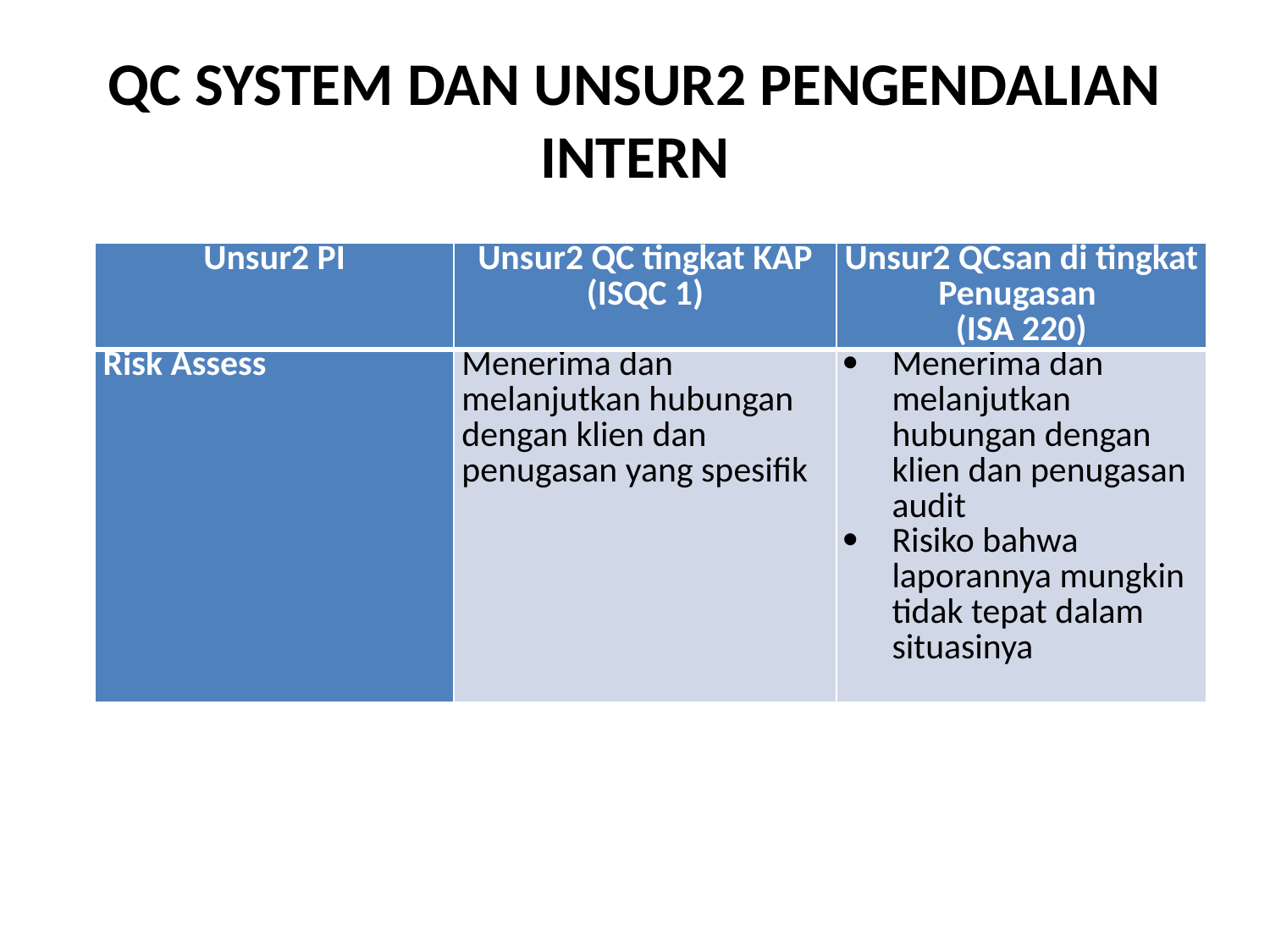

# QC SYSTEM DAN UNSUR2 PENGENDALIAN INTERN
| Unsur2 PI | Unsur2 QC tingkat KAP (ISQC 1) | Unsur2 QCsan di tingkat Penugasan (ISA 220) |
| --- | --- | --- |
| Risk Assess | Menerima dan melanjutkan hubungan dengan klien dan penugasan yang spesifik | Menerima dan melanjutkan hubungan dengan klien dan penugasan audit Risiko bahwa laporannya mungkin tidak tepat dalam situasinya |